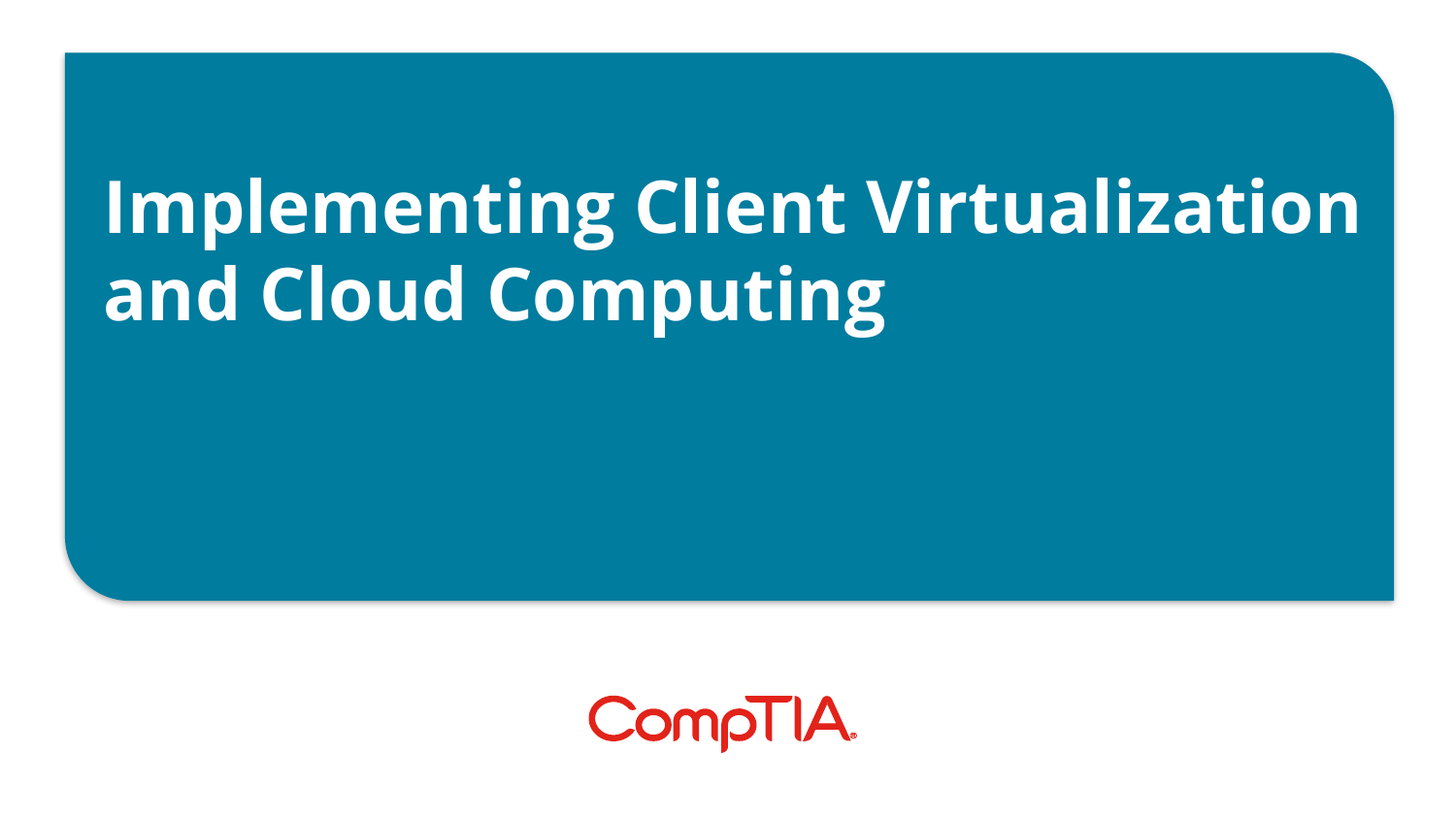

# Implementing Client Virtualization and Cloud Computing